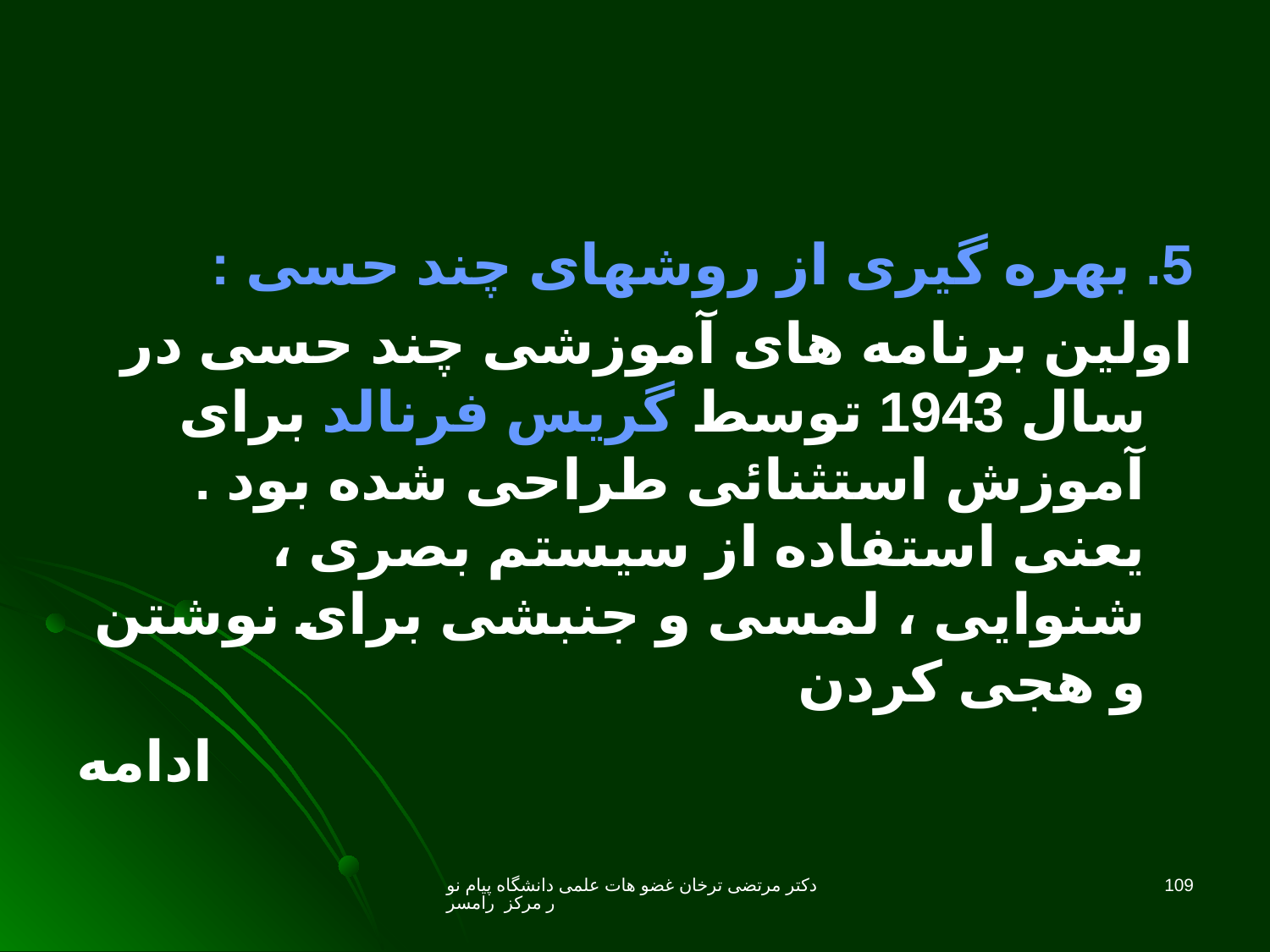

5. بهره گیری از روشهای چند حسی :
اولین برنامه های آموزشی چند حسی در سال 1943 توسط گریس فرنالد برای آموزش استثنائی طراحی شده بود . یعنی استفاده از سیستم بصری ، شنوایی ، لمسی و جنبشی برای نوشتن و هجی کردن
ادامه
دکتر مرتضی ترخان غضو هات علمی دانشگاه پیام نور مرکز رامسر
109